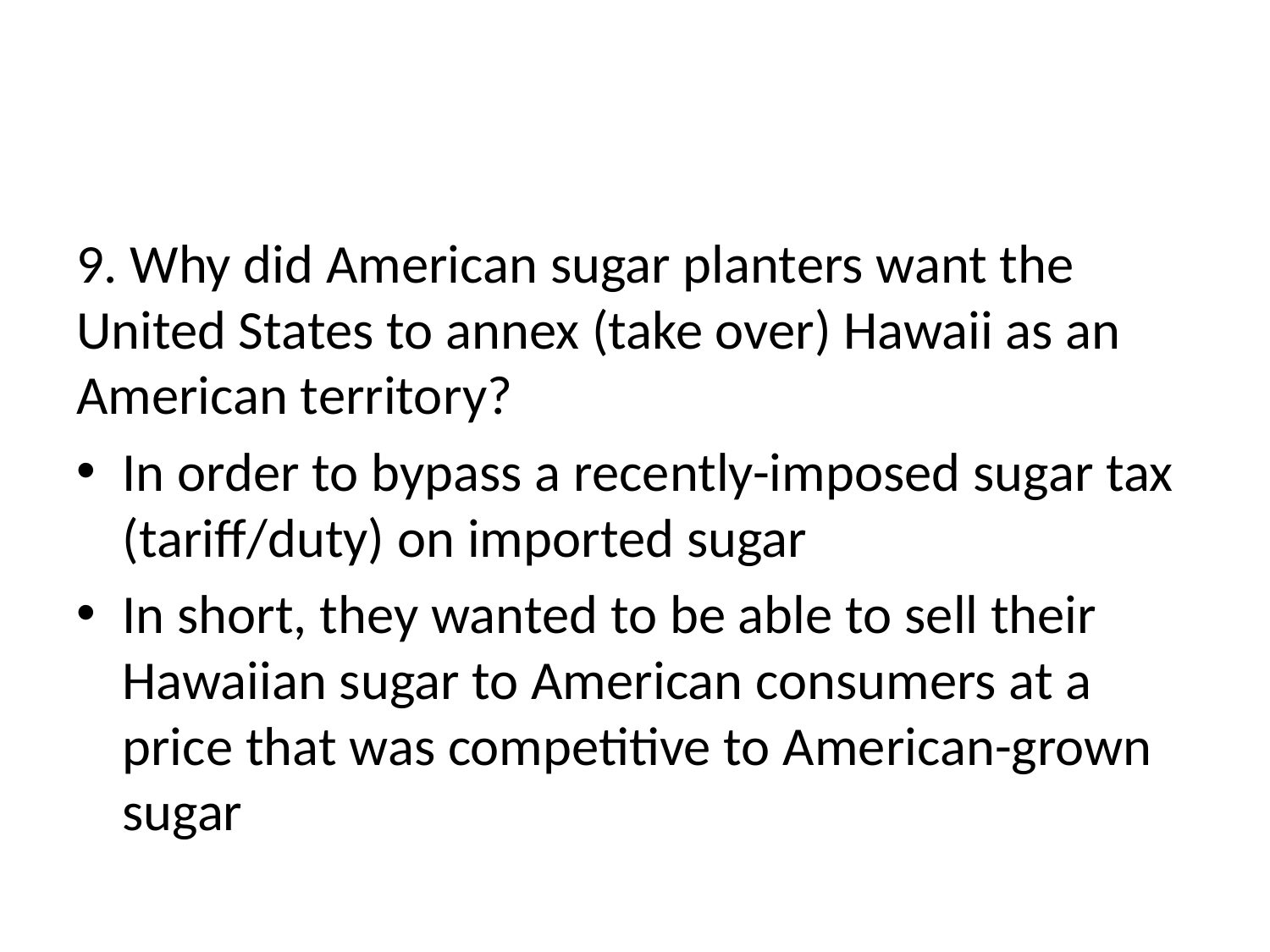

#
9. Why did American sugar planters want the United States to annex (take over) Hawaii as an American territory?
In order to bypass a recently-imposed sugar tax (tariff/duty) on imported sugar
In short, they wanted to be able to sell their Hawaiian sugar to American consumers at a price that was competitive to American-grown sugar